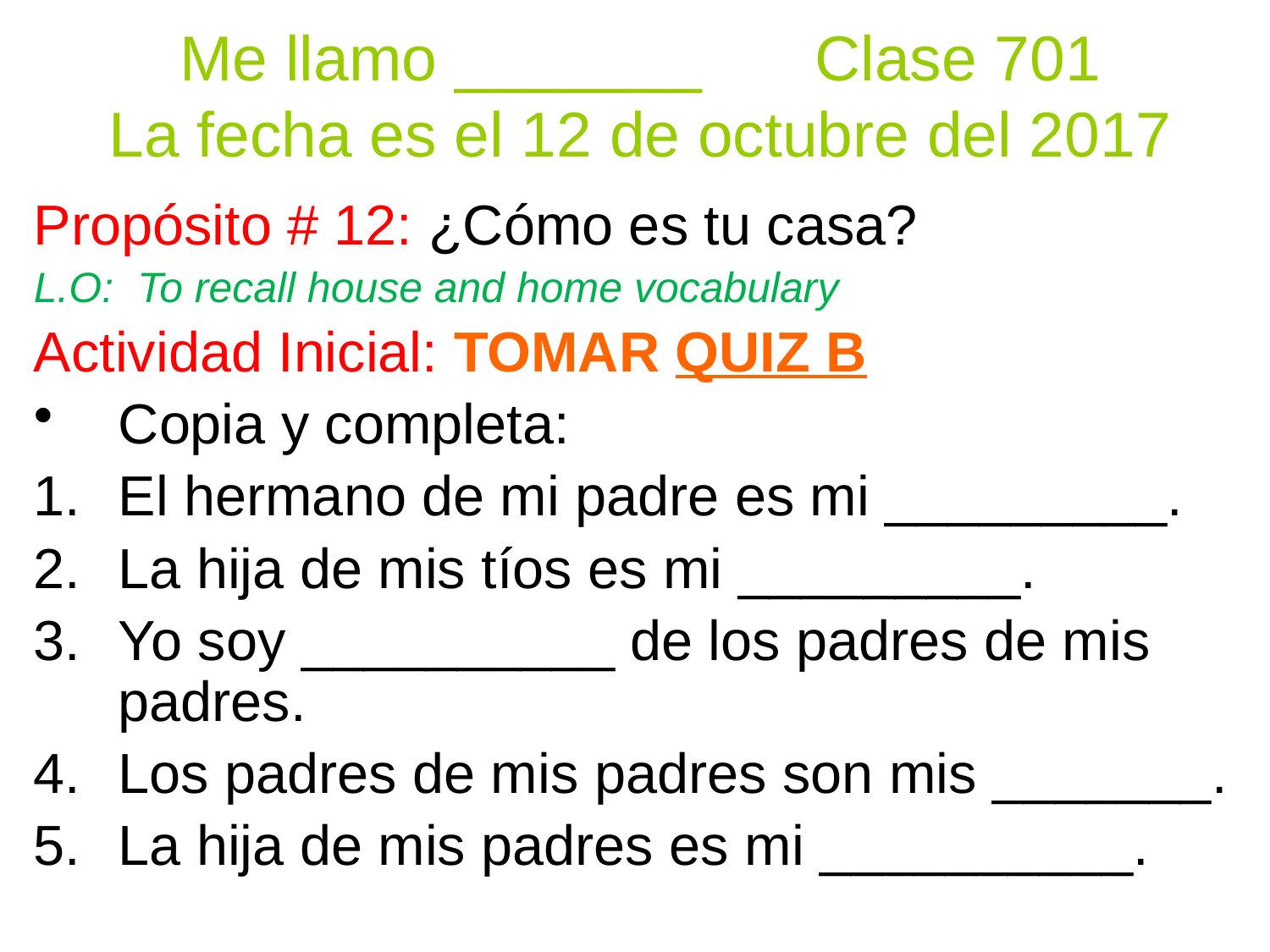

Me llamo _______	Clase 701
La fecha es el 12 de octubre del 2017
Propósito # 12: ¿Cómo es tu casa?
L.O:  To recall house and home vocabulary
Actividad Inicial: TOMAR QUIZ B
Copia y completa:
El hermano de mi padre es mi _________.
La hija de mis tíos es mi _________.
Yo soy __________ de los padres de mis padres.
Los padres de mis padres son mis _______.
La hija de mis padres es mi __________.